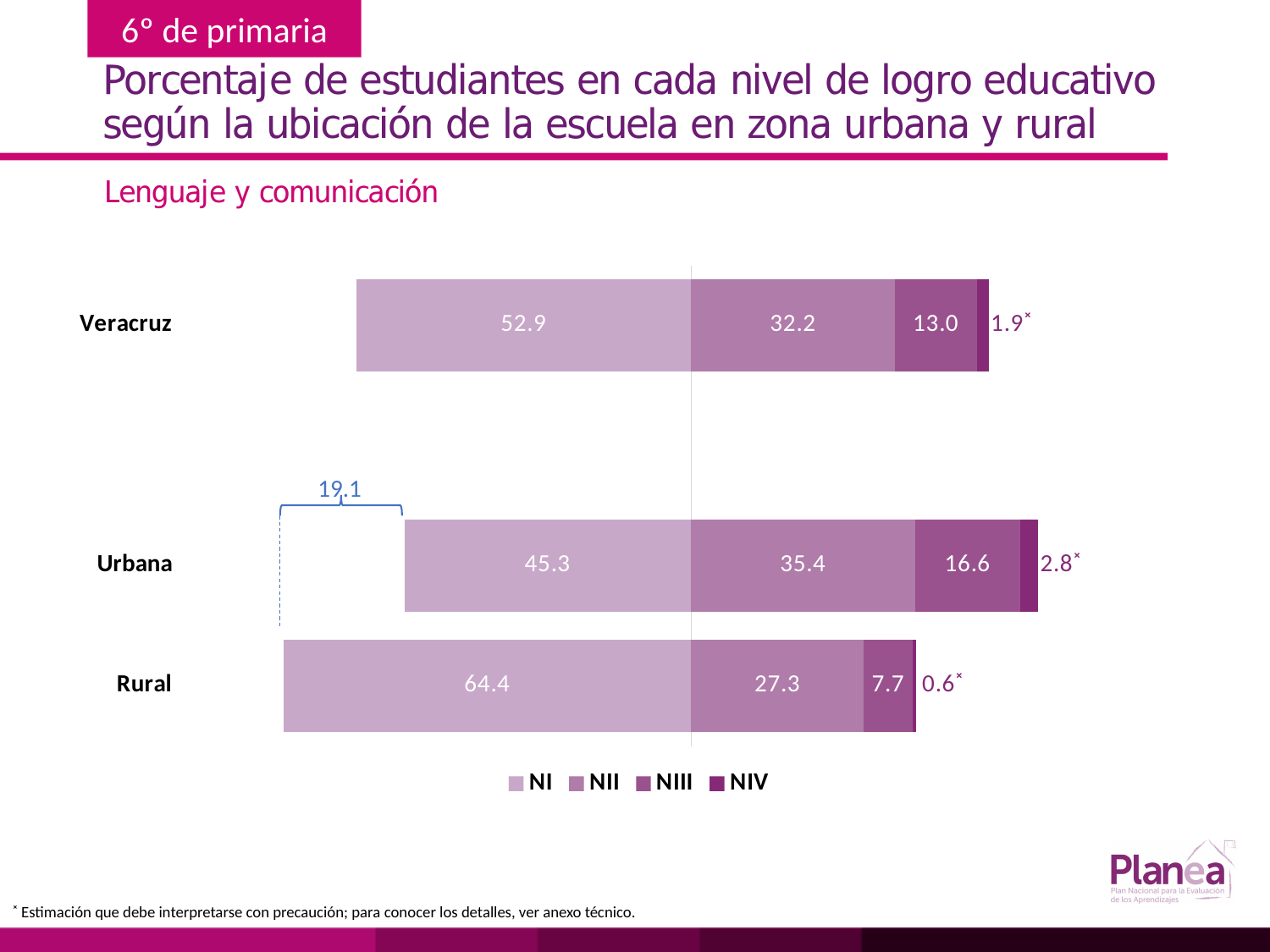

# Porcentaje de estudiantes en cada nivel de logro educativo según la ubicación de la escuela en zona urbana y rural

Lenguaje y comunicación

### Chart

| Category |  |  |  |  |
|---|---|---|---|---|
| Rural | -64.4 | 27.3 | 7.7 | 0.6 |
| Urbana | -45.3 | 35.4 | 16.6 | 2.8 |
|  | None | None | None | None |
| Veracruz | -52.9 | 32.2 | 13.0 | 1.9 |
19.1
˟ Estimación que debe interpretarse con precaución; para conocer los detalles, ver anexo técnico.